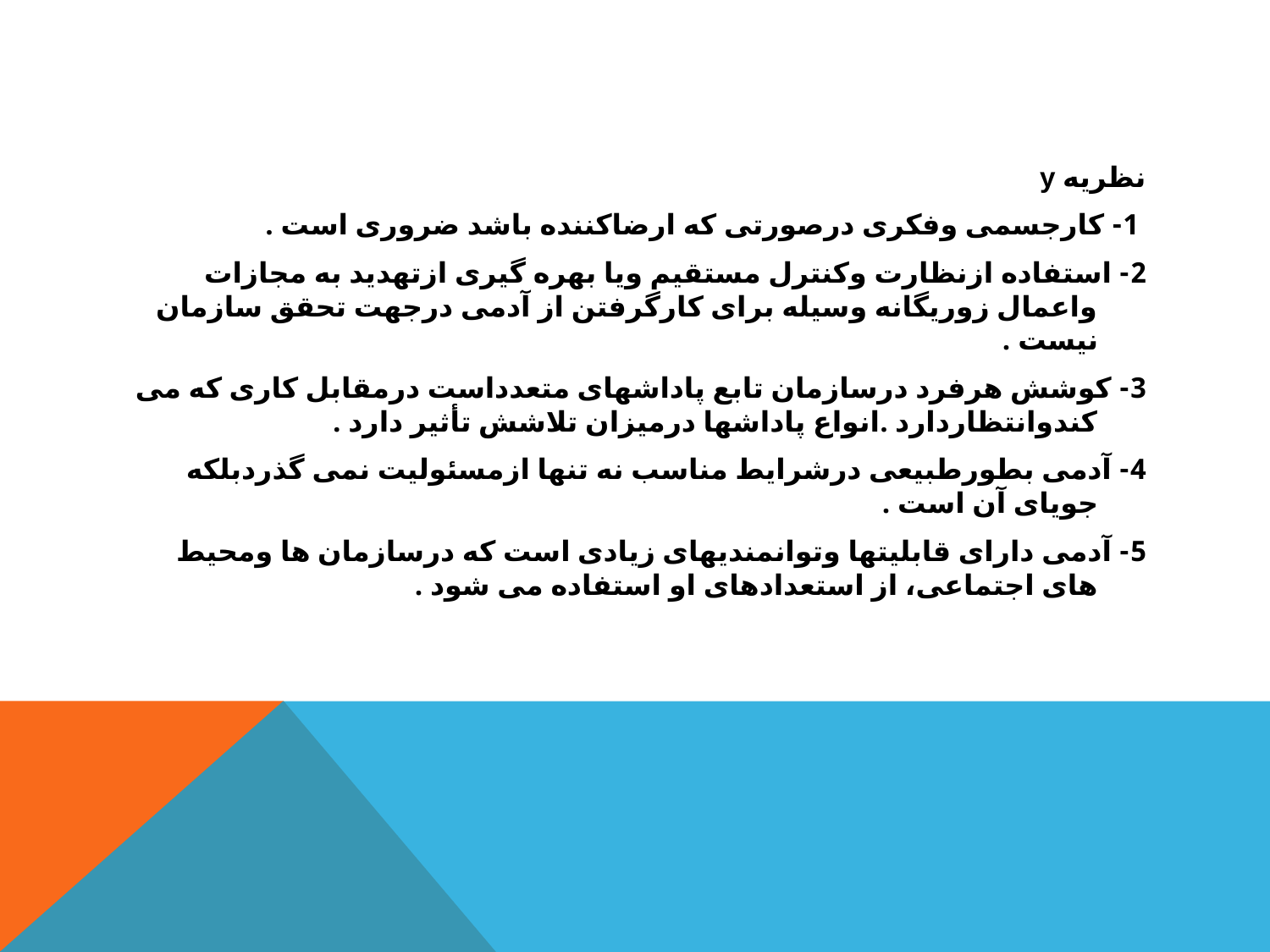

نظریه y
 1- کارجسمی وفکری درصورتی که ارضاکننده باشد ضروری است .
2- استفاده ازنظارت وکنترل مستقیم ویا بهره گیری ازتهدید به مجازات واعمال زوریگانه وسیله برای کارگرفتن از آدمی درجهت تحقق سازمان نیست .
3- کوشش هرفرد درسازمان تابع پاداشهای متعدداست درمقابل کاری که می کندوانتظاردارد .انواع پاداشها درمیزان تلاشش تأثیر دارد .
4- آدمی بطورطبیعی درشرایط مناسب نه تنها ازمسئولیت نمی گذردبلکه جویای آن است .
5- آدمی دارای قابلیتها وتوانمندیهای زیادی است که درسازمان ها ومحیط های اجتماعی، از استعدادهای او استفاده می شود .